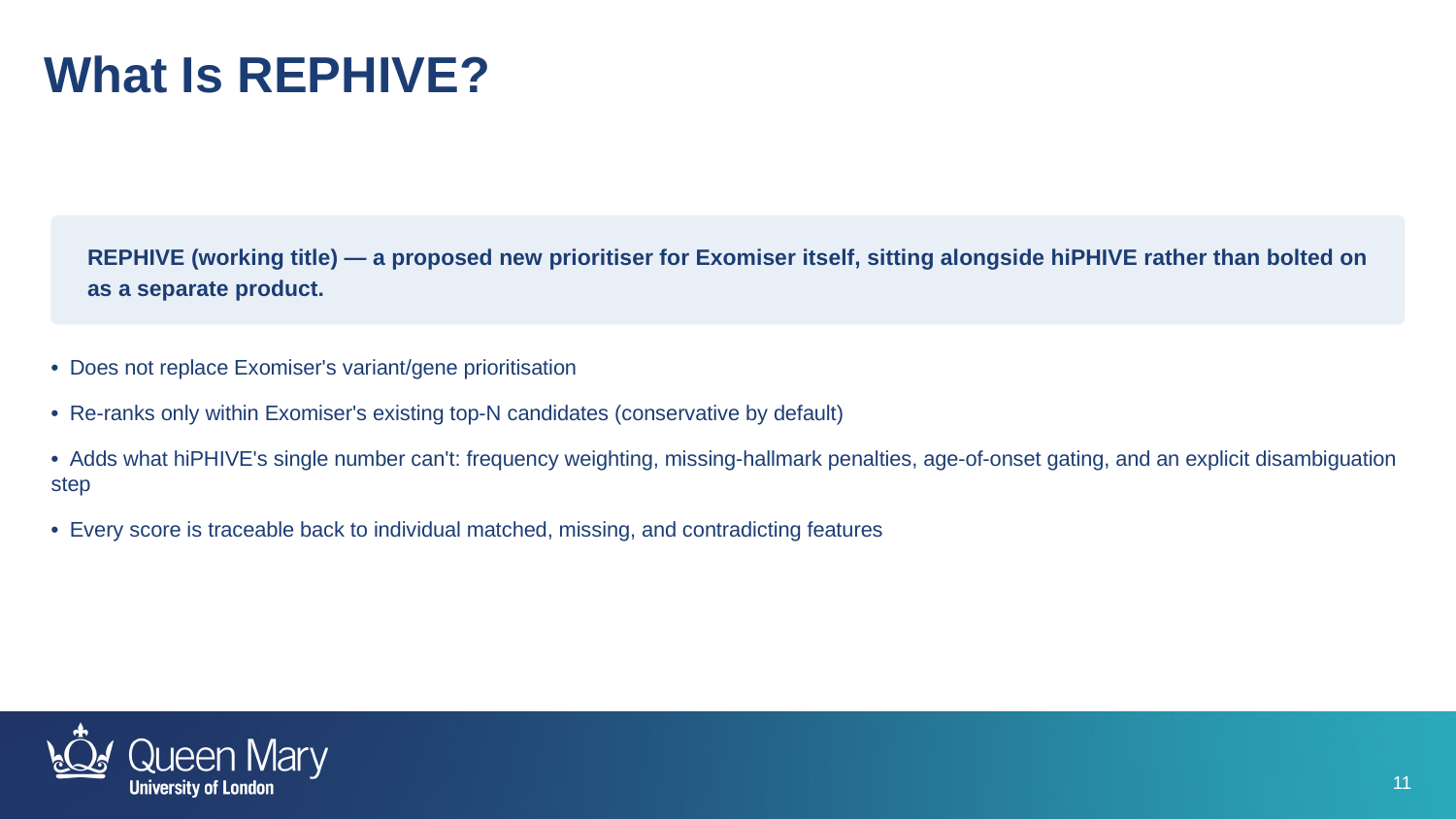

What Is REPHIVE?

REPHIVE (working title) — a proposed new prioritiser for Exomiser itself, sitting alongside hiPHIVE rather than bolted on as a separate product.
•  Does not replace Exomiser's variant/gene prioritisation
•  Re-ranks only within Exomiser's existing top-N candidates (conservative by default)
•  Adds what hiPHIVE's single number can't: frequency weighting, missing-hallmark penalties, age-of-onset gating, and an explicit disambiguation step
•  Every score is traceable back to individual matched, missing, and contradicting features